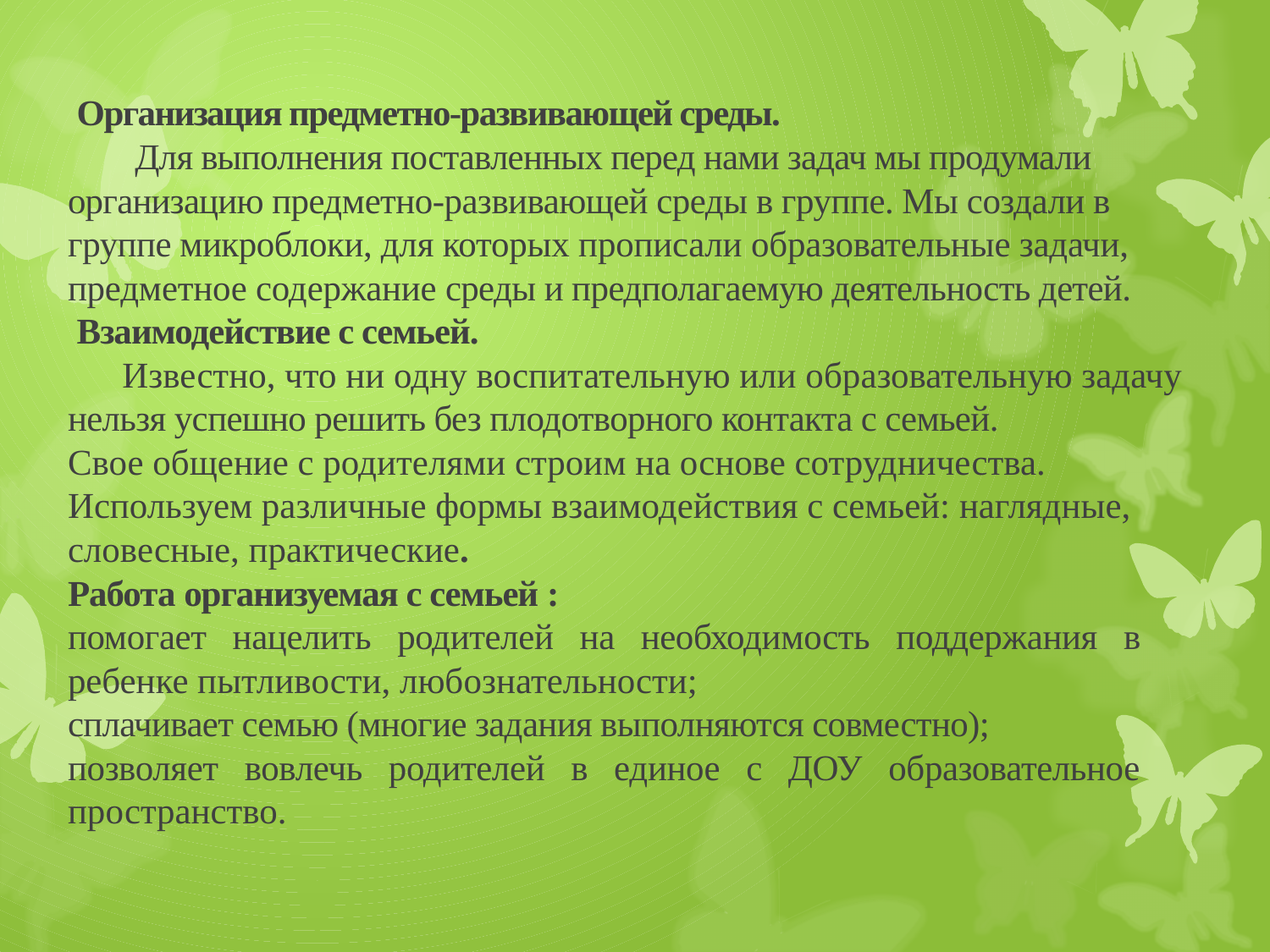

# Организация предметно-развивающей среды. Для выполнения поставленных перед нами задач мы продумали организацию предметно-развивающей среды в группе. Мы создали в группе микроблоки, для которых прописали образовательные задачи, предметное содержание среды и предполагаемую деятельность детей. Взаимодействие с семьей. Известно, что ни одну воспитательную или образовательную задачу нельзя успешно решить без плодотворного контакта с семьей. Свое общение с родителями строим на основе сотрудничества. Используем различные формы взаимодействия с семьей: наглядные, словесные, практические. Работа организуемая с семьей : помогает   нацелить   родителей   на   необходимость   поддержания   в ребенке пытливости, любознательности; сплачивает семью (многие задания выполняются совместно); позволяет   вовлечь   родителей   в   единое   с   ДОУ   образовательное пространство.